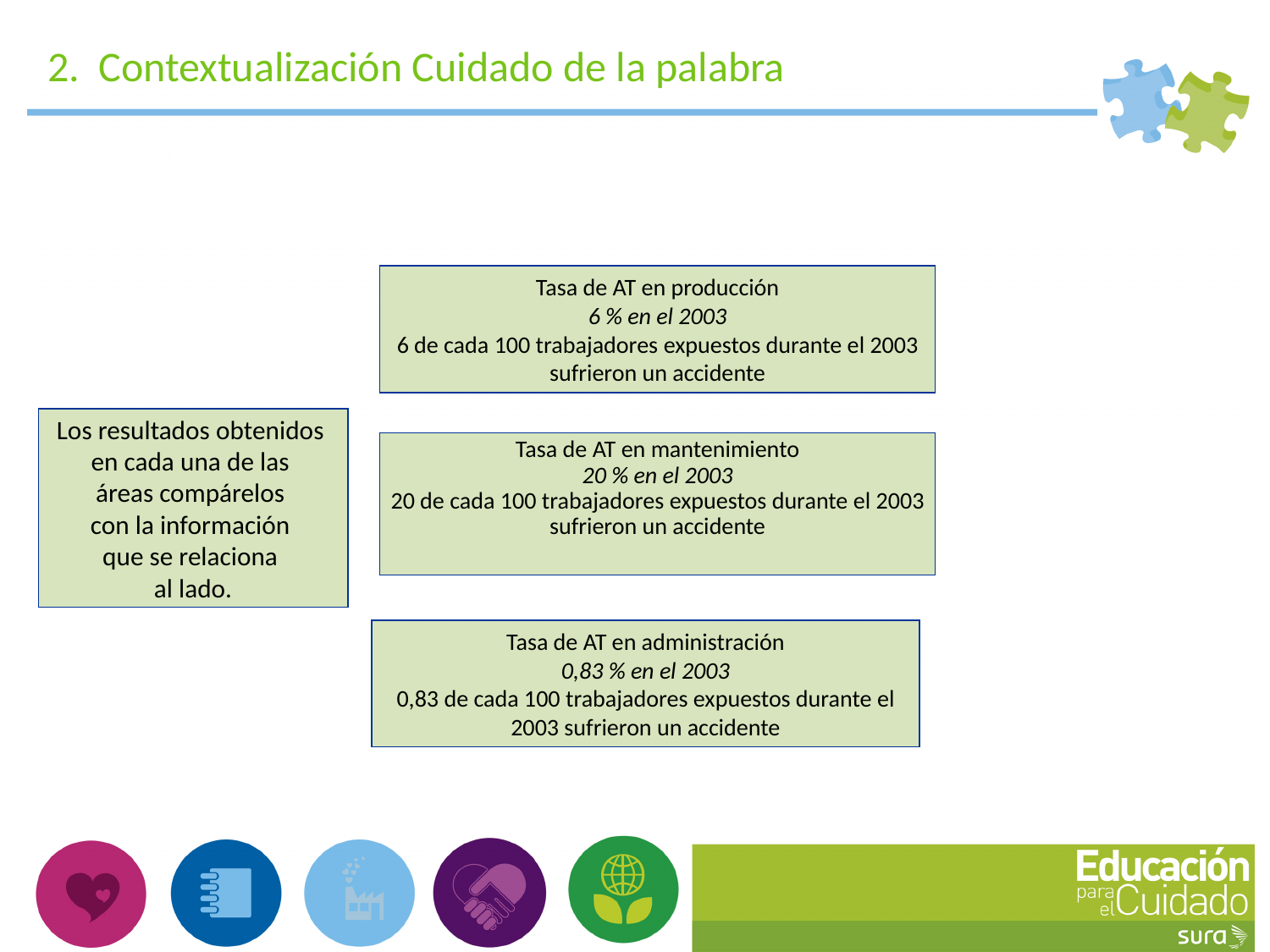

2.  Contextualización Cuidado de la palabra
Principios básicos de estadística aplicada a la prevención del riesgo: Tasa

Tasa de AT en producción
6 % en el 2003
6 de cada 100 trabajadores expuestos durante el 2003 sufrieron un accidente
Los resultados obtenidos
en cada una de las
áreas compárelos
con la información
que se relaciona
al lado.
Tasa de AT en mantenimiento
20 % en el 2003
20 de cada 100 trabajadores expuestos durante el 2003 sufrieron un accidente
Tasa de AT en administración
0,83 % en el 2003
0,83 de cada 100 trabajadores expuestos durante el 2003 sufrieron un accidente